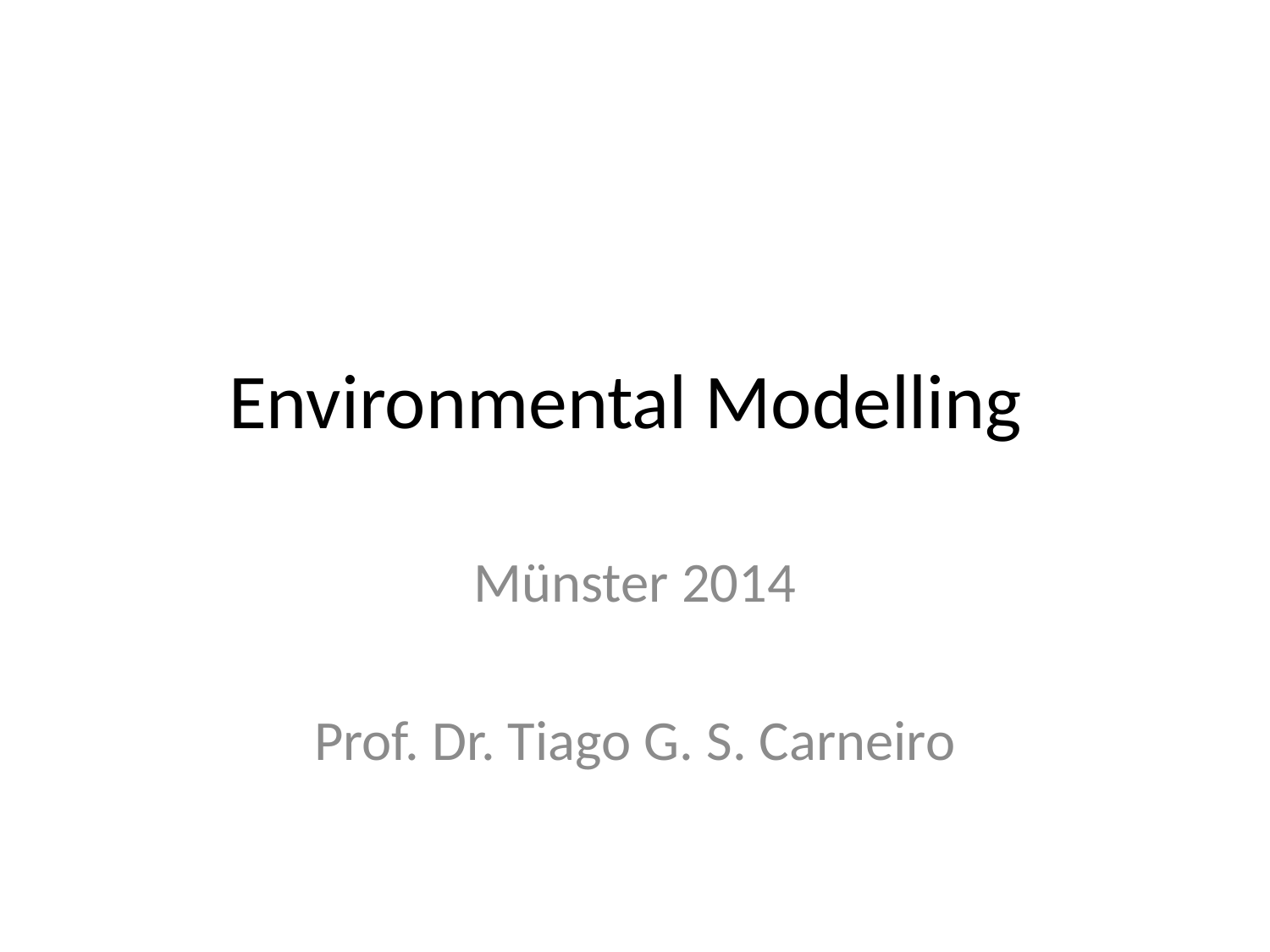

# Environmental Modelling
Münster 2014

Prof. Dr. Tiago G. S. Carneiro